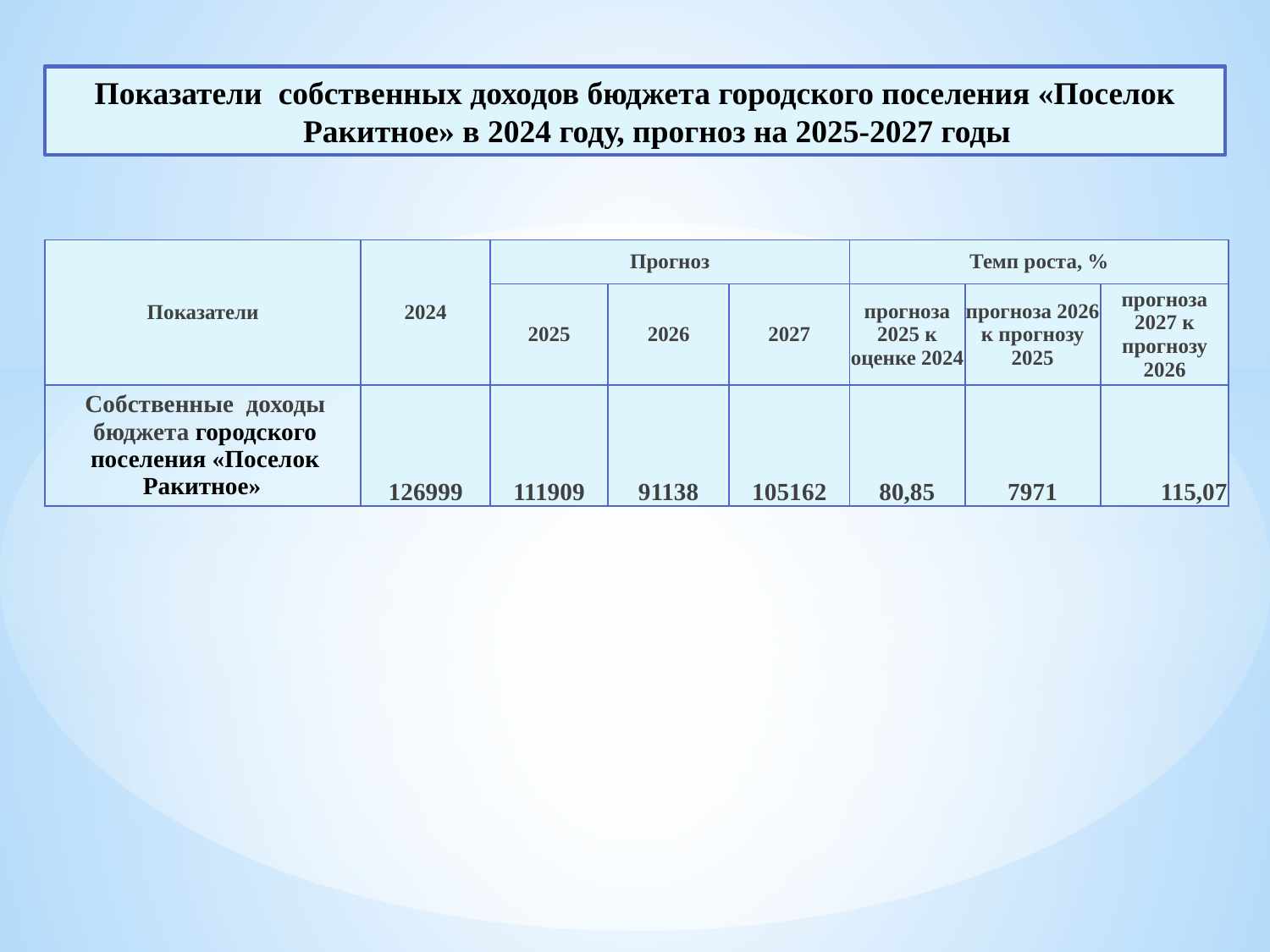

Показатели  собственных доходов бюджета городского поселения «Поселок Ракитное» в 2024 году, прогноз на 2025-2027 годы
| Показатели | 2024 | Прогноз |  |  | Темп роста, % |  |  |
| --- | --- | --- | --- | --- | --- | --- | --- |
|  |  | 2025 | 2026 | 2027 | прогноза 2025 к оценке 2024 | прогноза 2026 к прогнозу 2025 | прогноза 2027 к прогнозу 2026 |
| Собственные доходы бюджета городского поселения «Поселок Ракитное» | 126999 | 111909 | 91138 | 105162 | 80,85 | 7971 | 115,07 |